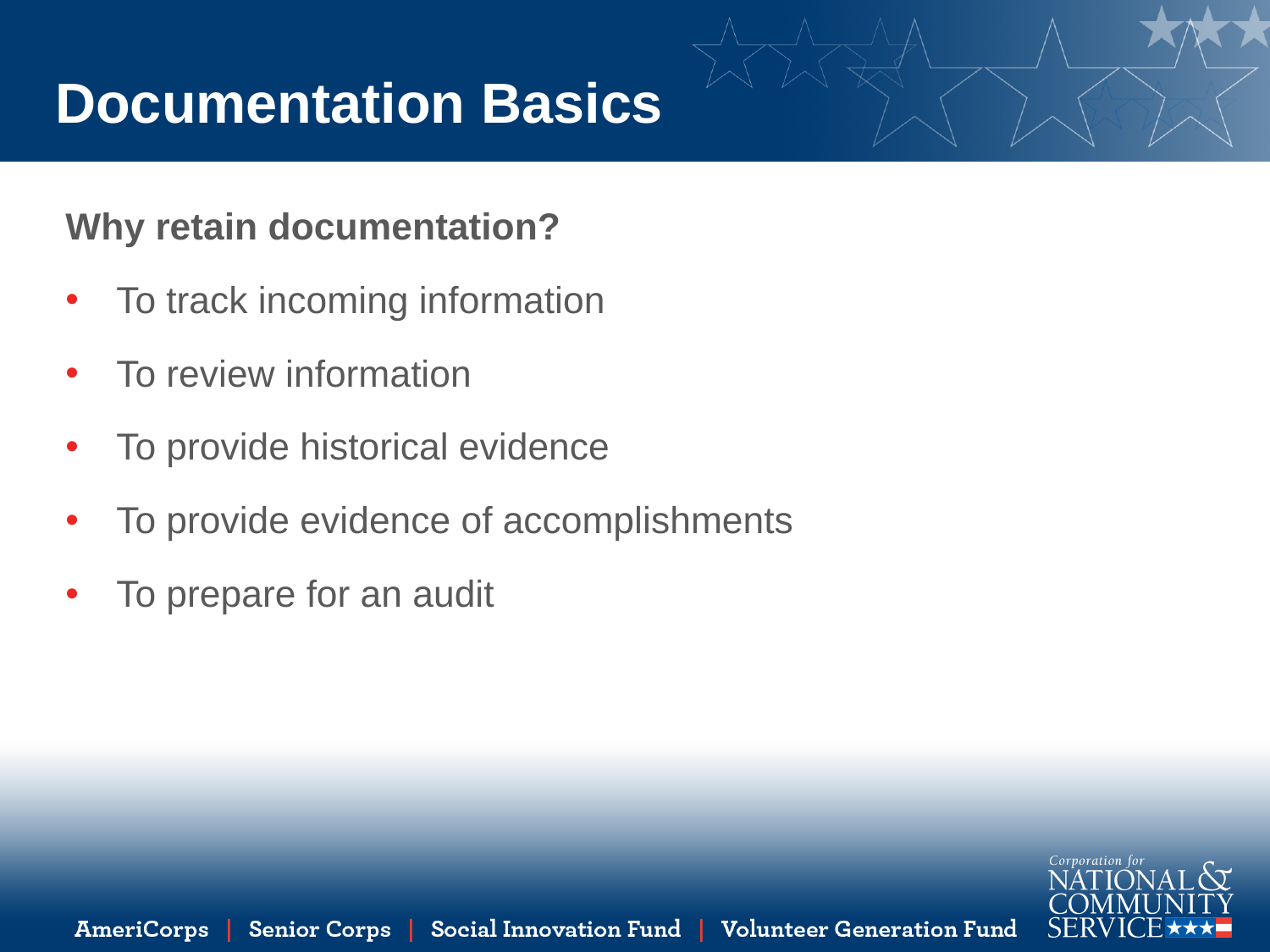

# Documentation Basics
Why retain documentation?
To track incoming information
To review information
To provide historical evidence
To provide evidence of accomplishments
To prepare for an audit